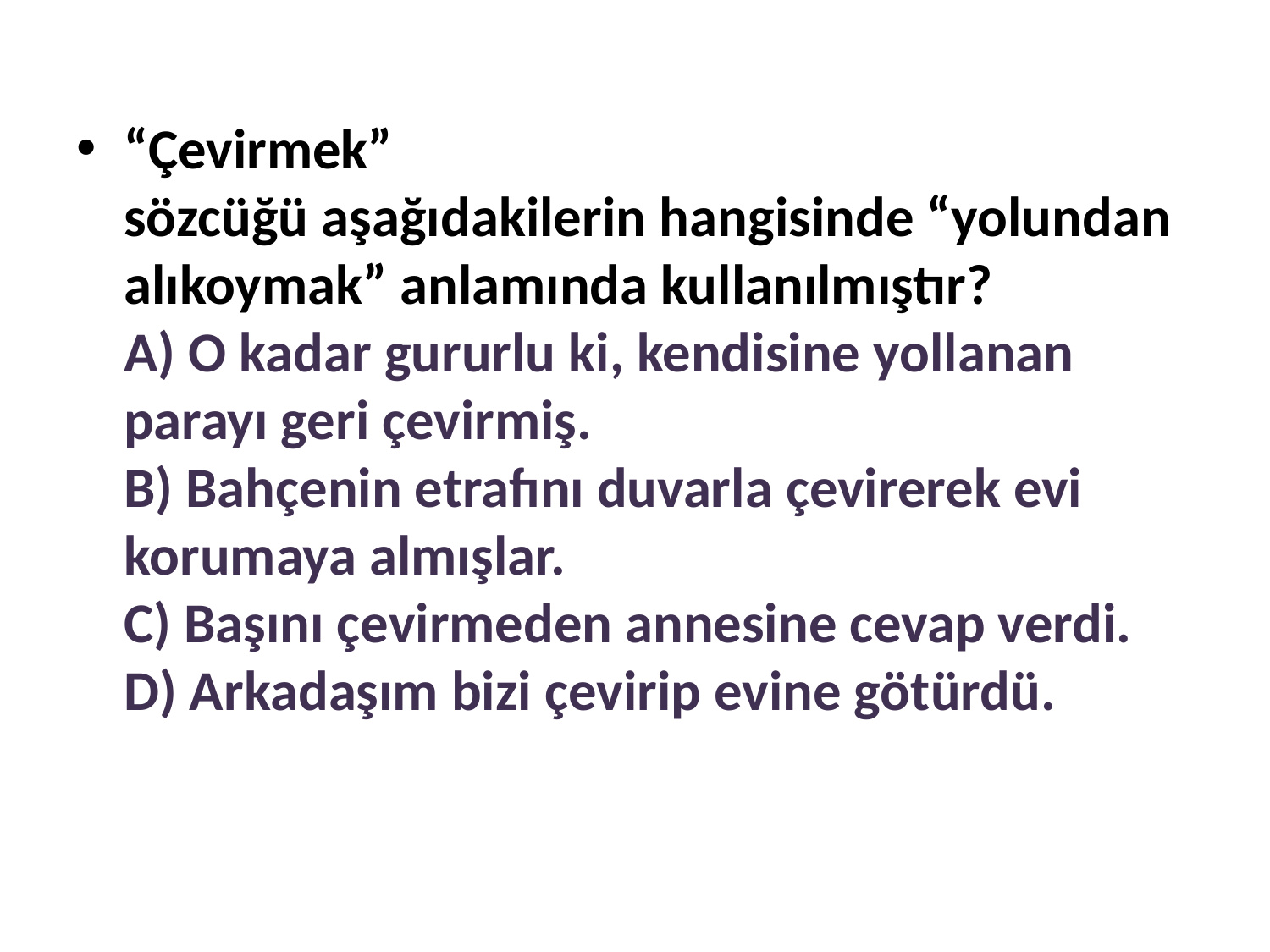

“Çevirmek” sözcüğü aşağıdakilerin hangisinde “yolundan alıkoymak” anlamında kullanılmıştır? 
A) O kadar gururlu ki, kendisine yollanan parayı geri çevirmiş. 
B) Bahçenin etrafını duvarla çevirerek evi korumaya almışlar. 
C) Başını çevirmeden annesine cevap verdi. 
D) Arkadaşım bizi çevirip evine götürdü.